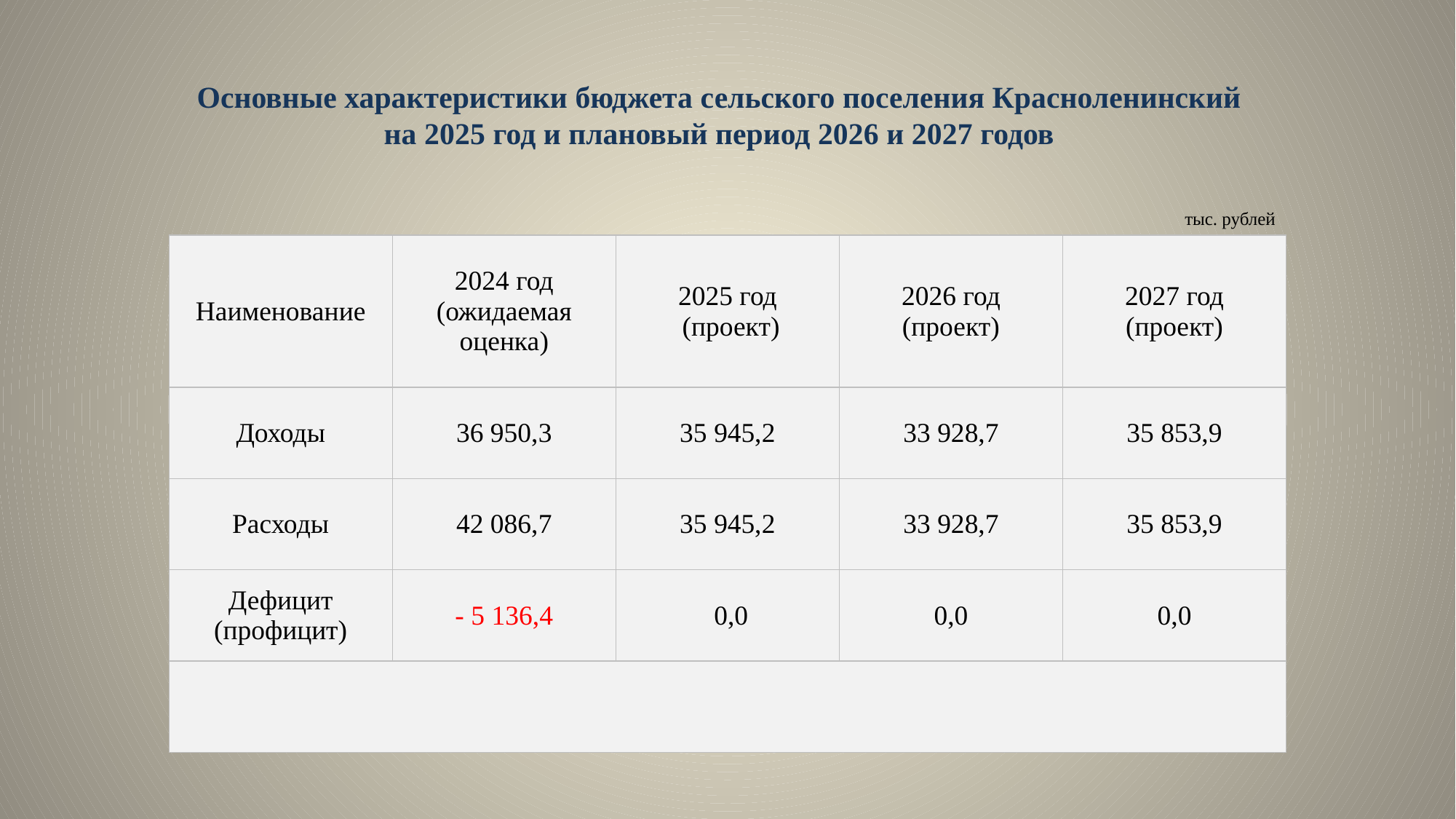

# Основные характеристики бюджета сельского поселения Красноленинский на 2025 год и плановый период 2026 и 2027 годов
тыс. рублей
| Наименование | 2024 год (ожидаемая оценка) | 2025 год (проект) | 2026 год (проект) | 2027 год (проект) |
| --- | --- | --- | --- | --- |
| Доходы | 36 950,3 | 35 945,2 | 33 928,7 | 35 853,9 |
| Расходы | 42 086,7 | 35 945,2 | 33 928,7 | 35 853,9 |
| Дефицит (профицит) | - 5 136,4 | 0,0 | 0,0 | 0,0 |
|  |  |  |  |  |